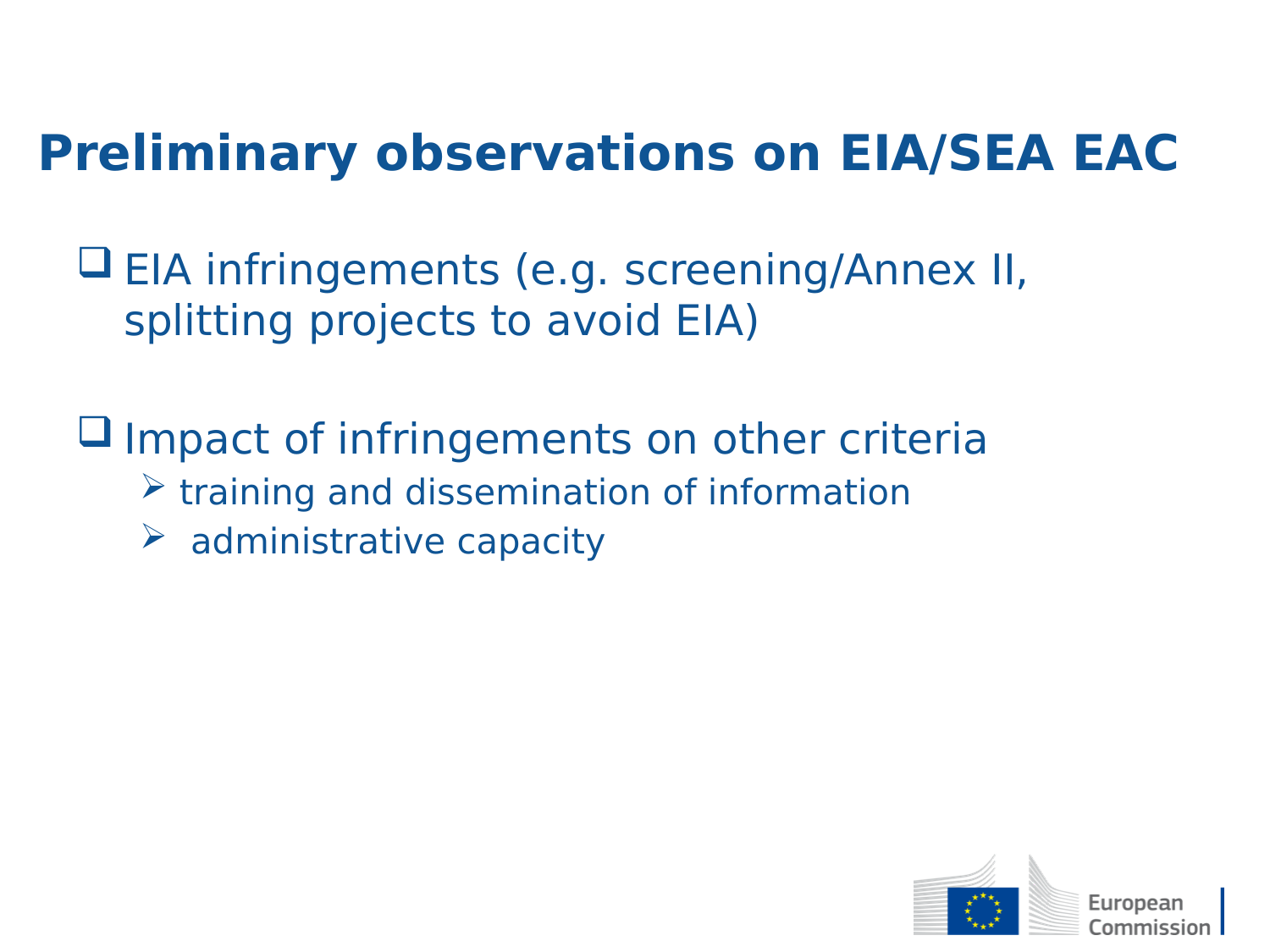

# Preliminary observations on EIA/SEA EAC
EIA infringements (e.g. screening/Annex II, splitting projects to avoid EIA)

Impact of infringements on other criteria
training and dissemination of information
 administrative capacity